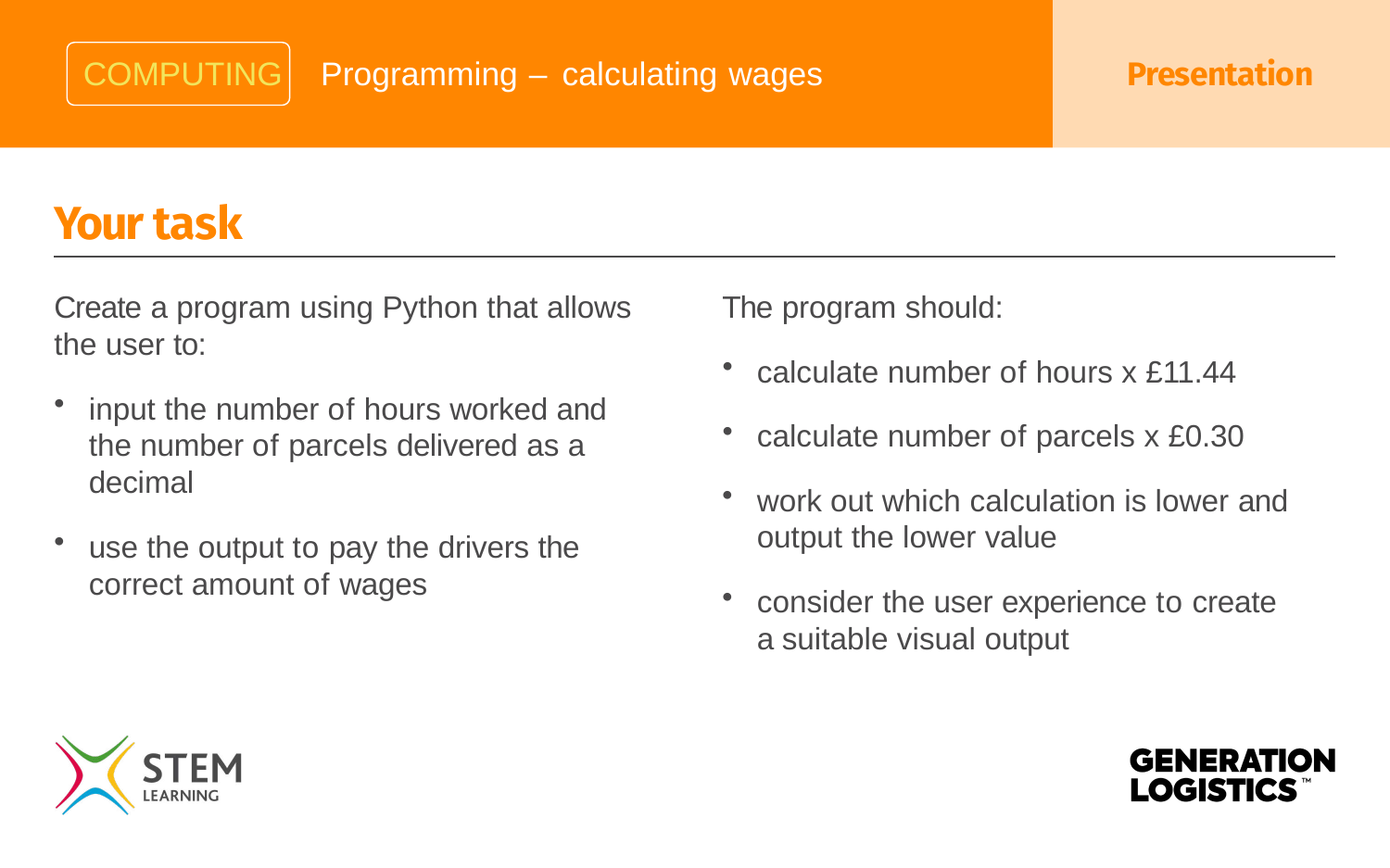

COMPUTING
# Programming – calculating wages
Presentation
Your task

Create a program using Python that allows the user to:
input the number of hours worked and the number of parcels delivered as a decimal
use the output to pay the drivers the correct amount of wages
The program should:
calculate number of hours x £11.44
calculate number of parcels x £0.30
work out which calculation is lower and output the lower value
consider the user experience to create a suitable visual output